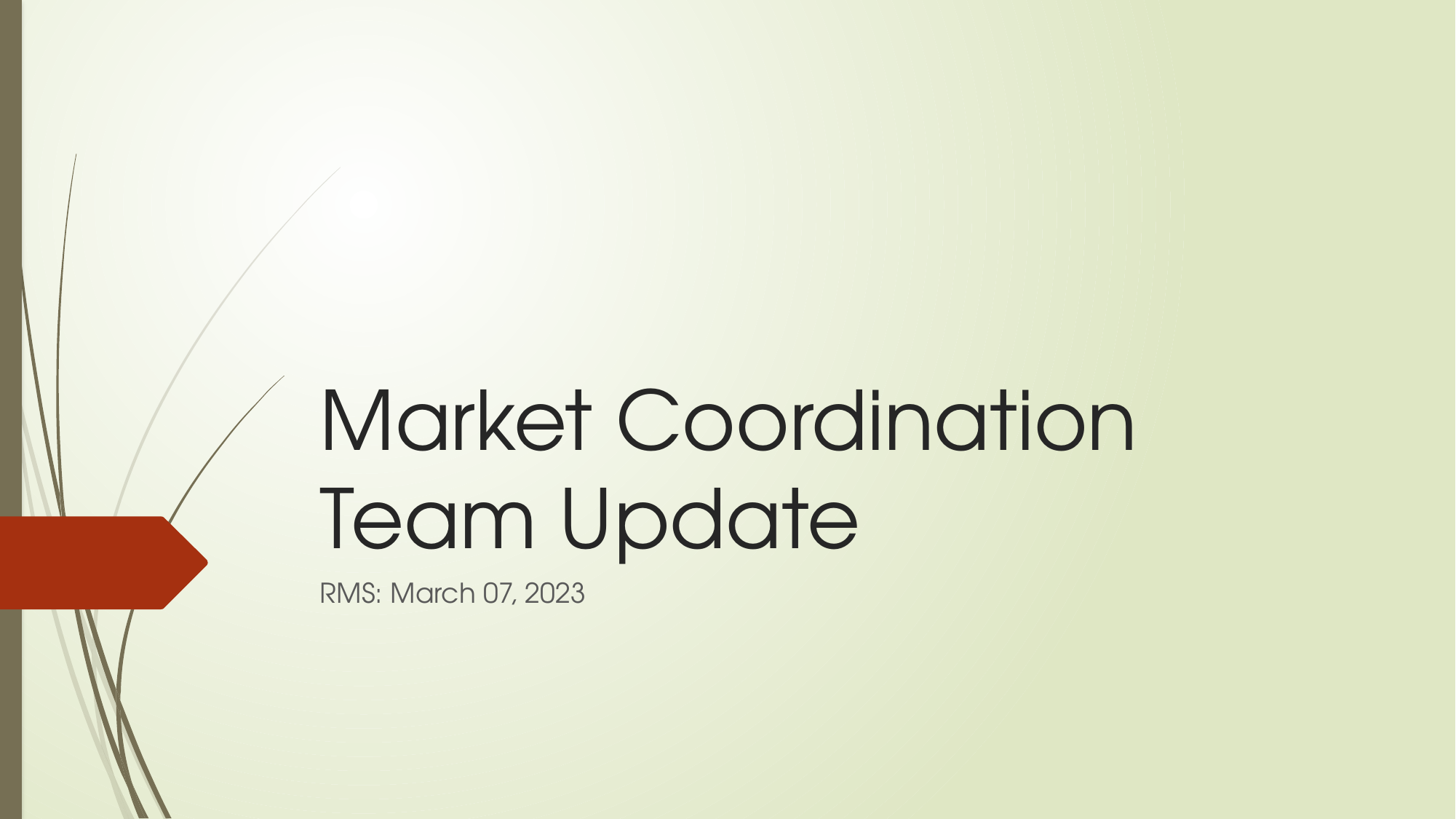

# Market Coordination Team Update
RMS: March 07, 2023